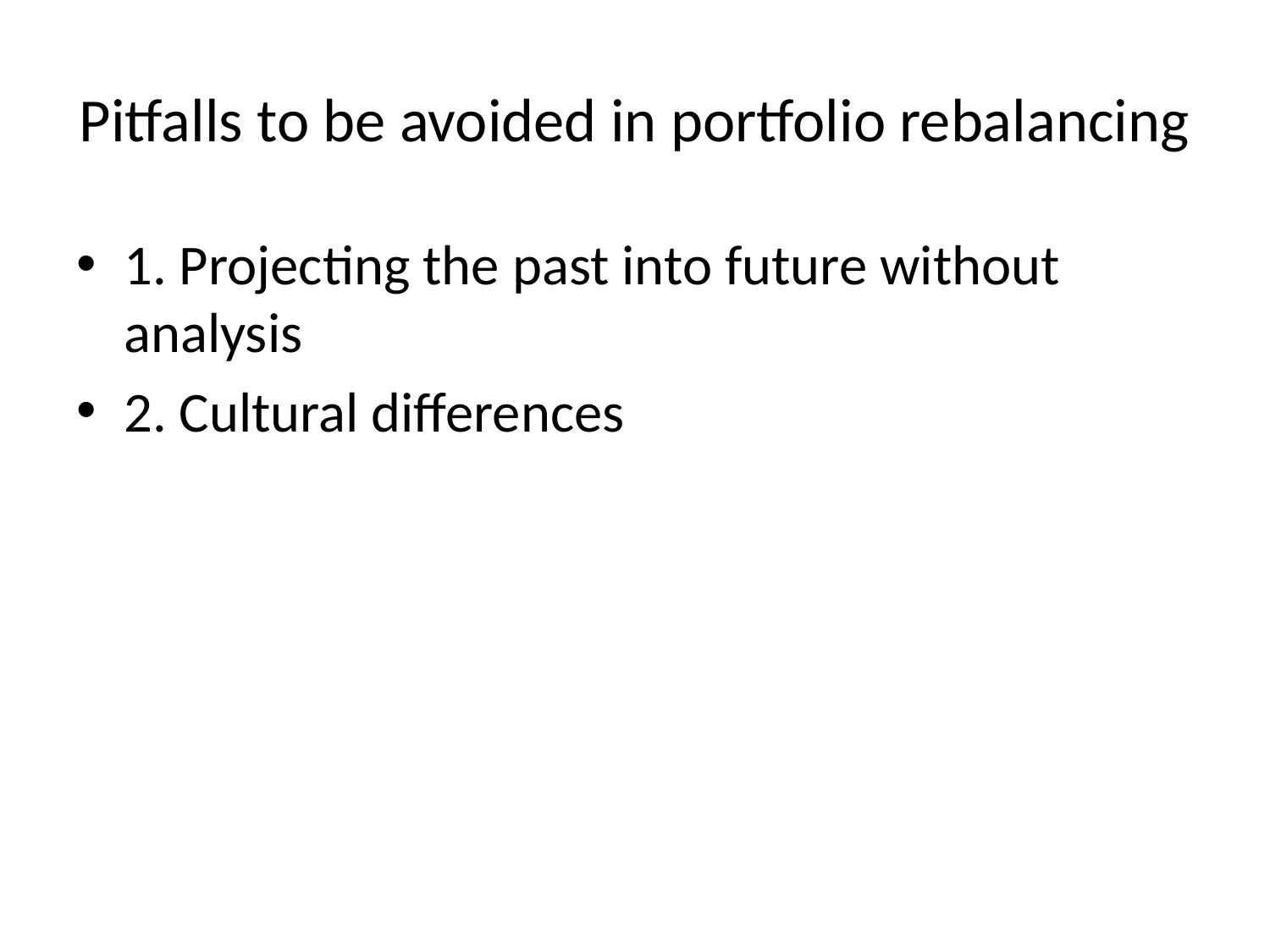

# Pitfalls to be avoided in portfolio rebalancing
1. Projecting the past into future without analysis
2. Cultural differences